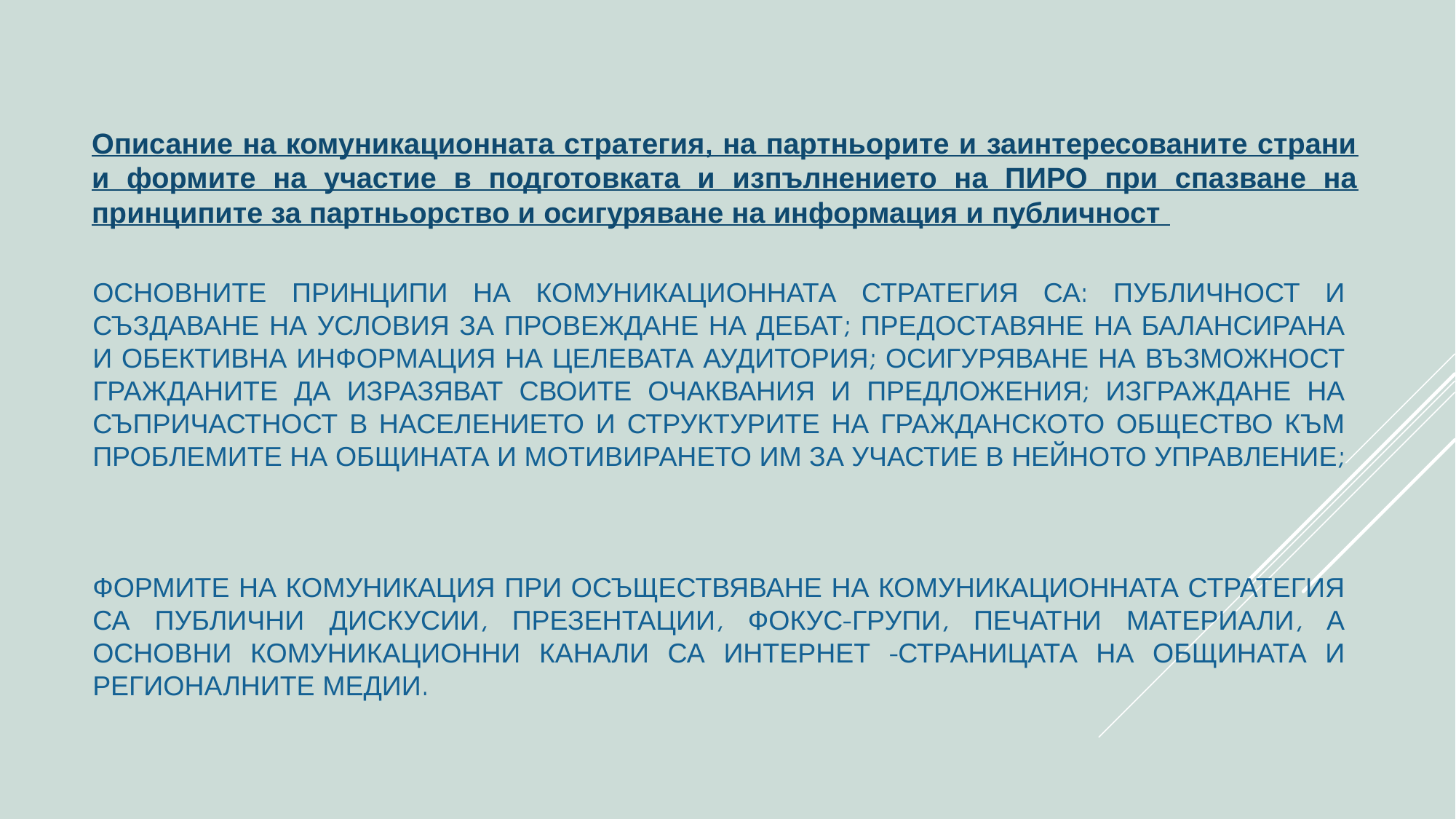

Описание на комуникационната стратегия, на партньорите и заинтересованите страни и формите на участие в подготовката и изпълнението на ПИРО при спазване на принципите за партньорство и осигуряване на информация и публичност
# Основните принципи на комуникационната стратегия са: публичност и създаване на условия за провеждане на дебат; предоставяне на балансирана и обективна информация на целевата аудитория; осигуряване на възможност гражданите да изразяват своите очаквания и предложения; изграждане на съпричастност в населението и структурите на гражданското общество към проблемите на общината и мотивирането им за участие в нейното управление; Формите на комуникация при осъществяване на комуникационната стратегия са публични дискусии, презентации, фокус-групи, печатни материали, а основни комуникационни канали са интернет -страницата на общината и регионалните медии.